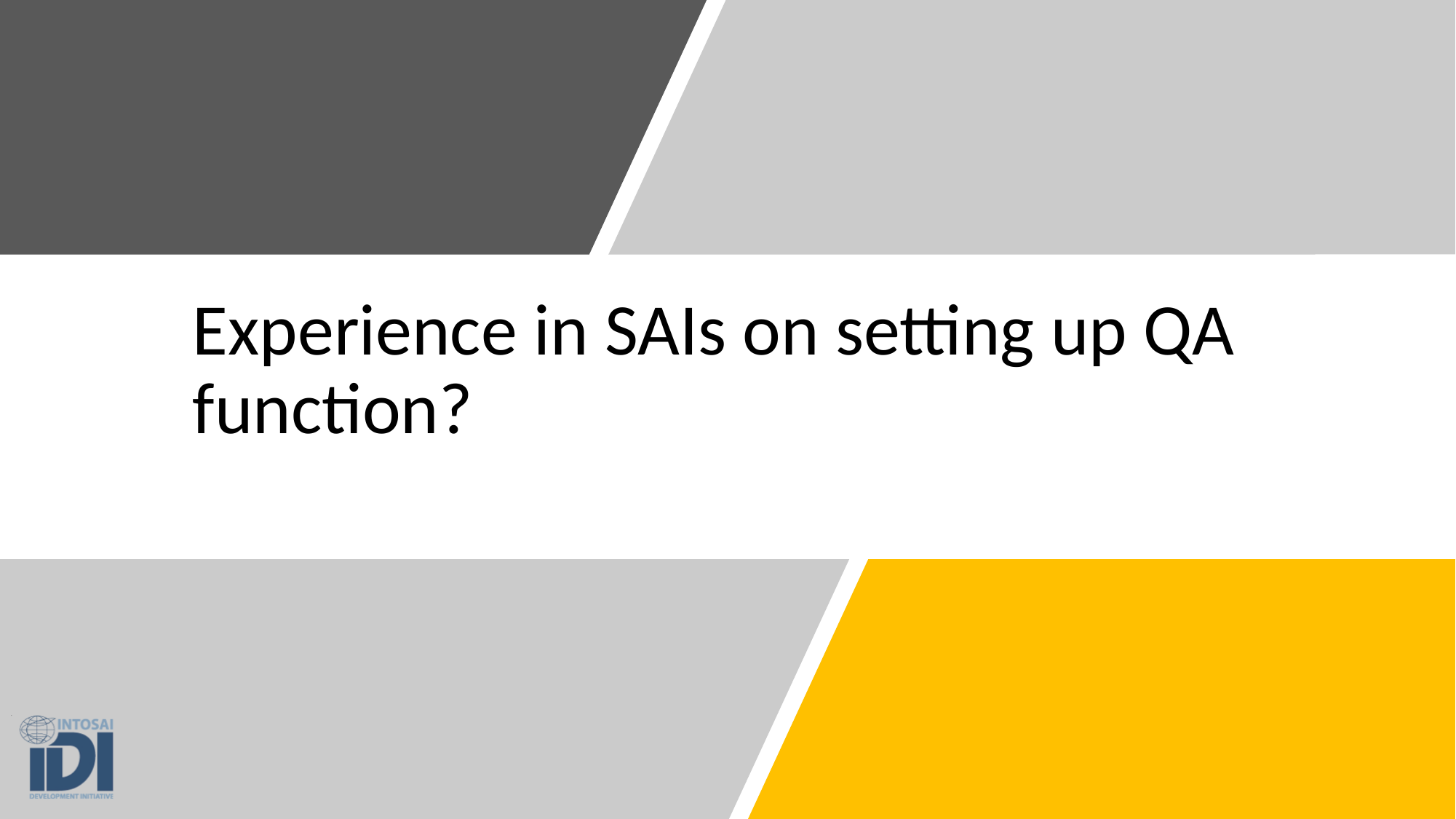

# Experience in SAIs on setting up QA function?